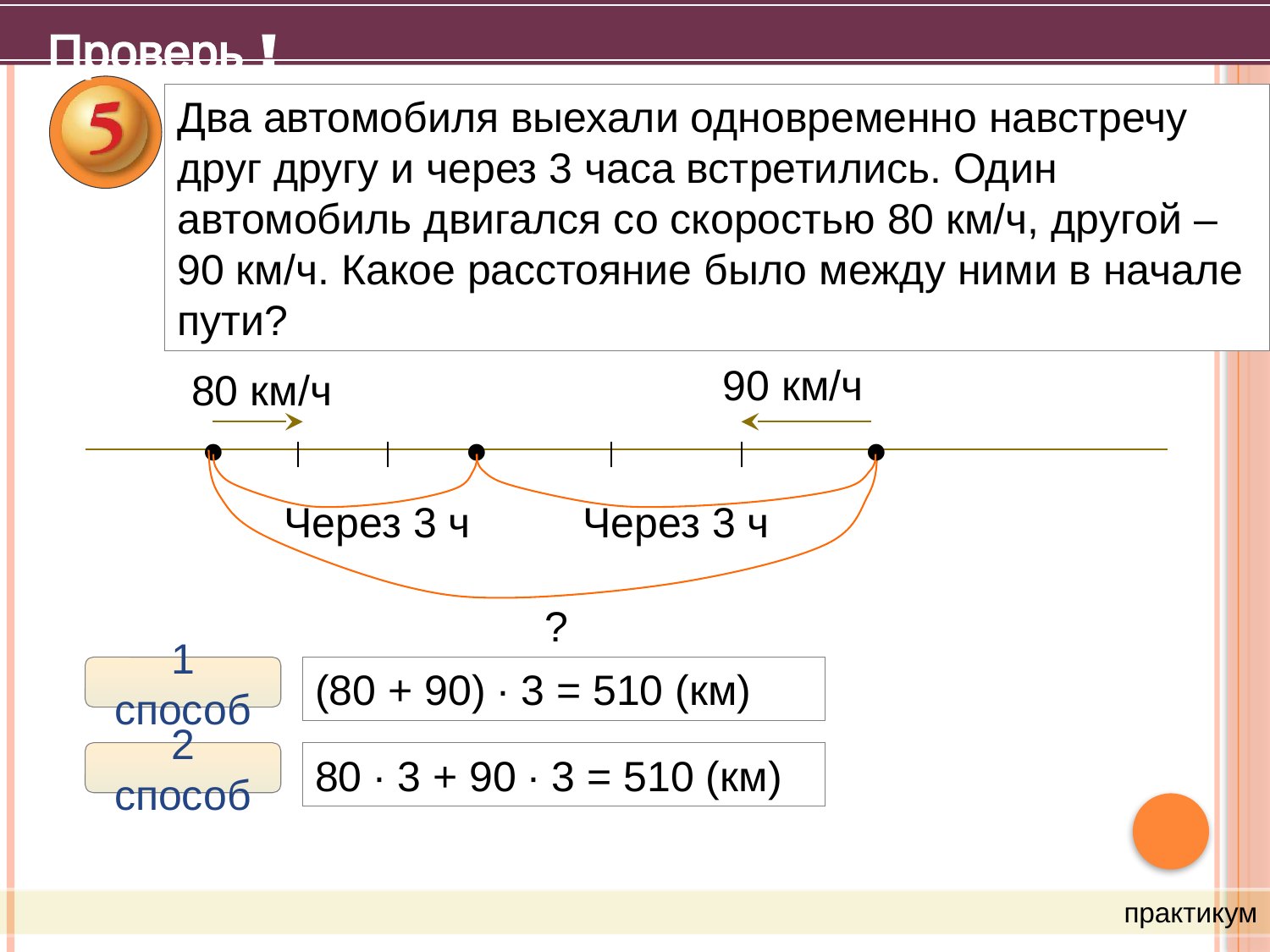

# Проверь !

Два автомобиля выехали одновременно навстречу друг другу и через 3 часа встретились. Один автомобиль двигался со скоростью 80 км/ч, другой – 90 км/ч. Какое расстояние было между ними в начале пути?
.
.
.
90 км/ч
80 км/ч

Через 3 ч
Через 3 ч
?
1 способ
(80 + 90) ∙ 3 = 510 (км)
2 способ
80 ∙ 3 + 90 ∙ 3 = 510 (км)
практикум